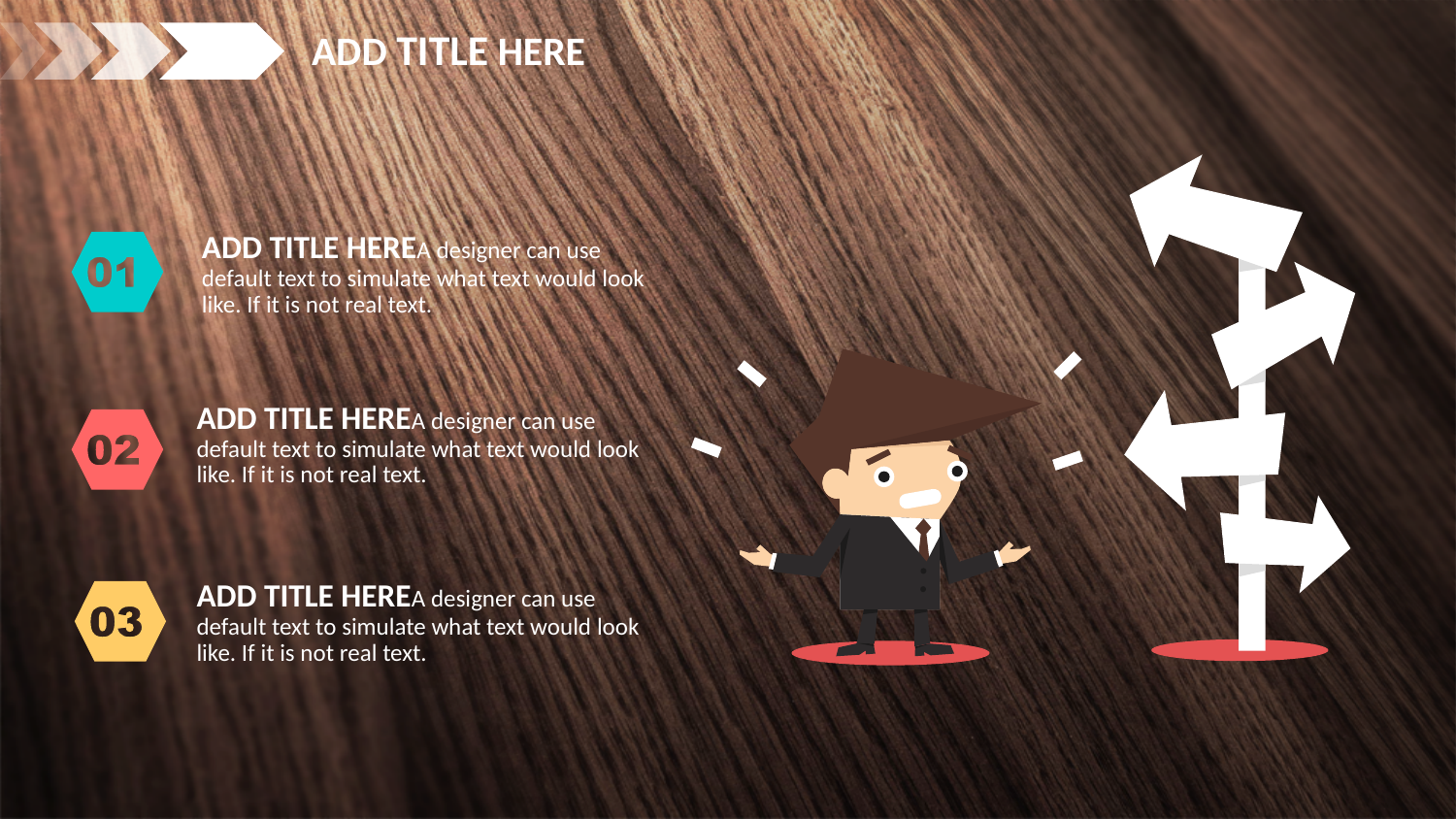

ADD TITLE HERE

ADD TITLE HEREA designer can use default text to simulate what text would look like. If it is not real text.

ADD TITLE HEREA designer can use default text to simulate what text would look like. If it is not real text.

ADD TITLE HEREA designer can use default text to simulate what text would look like. If it is not real text.